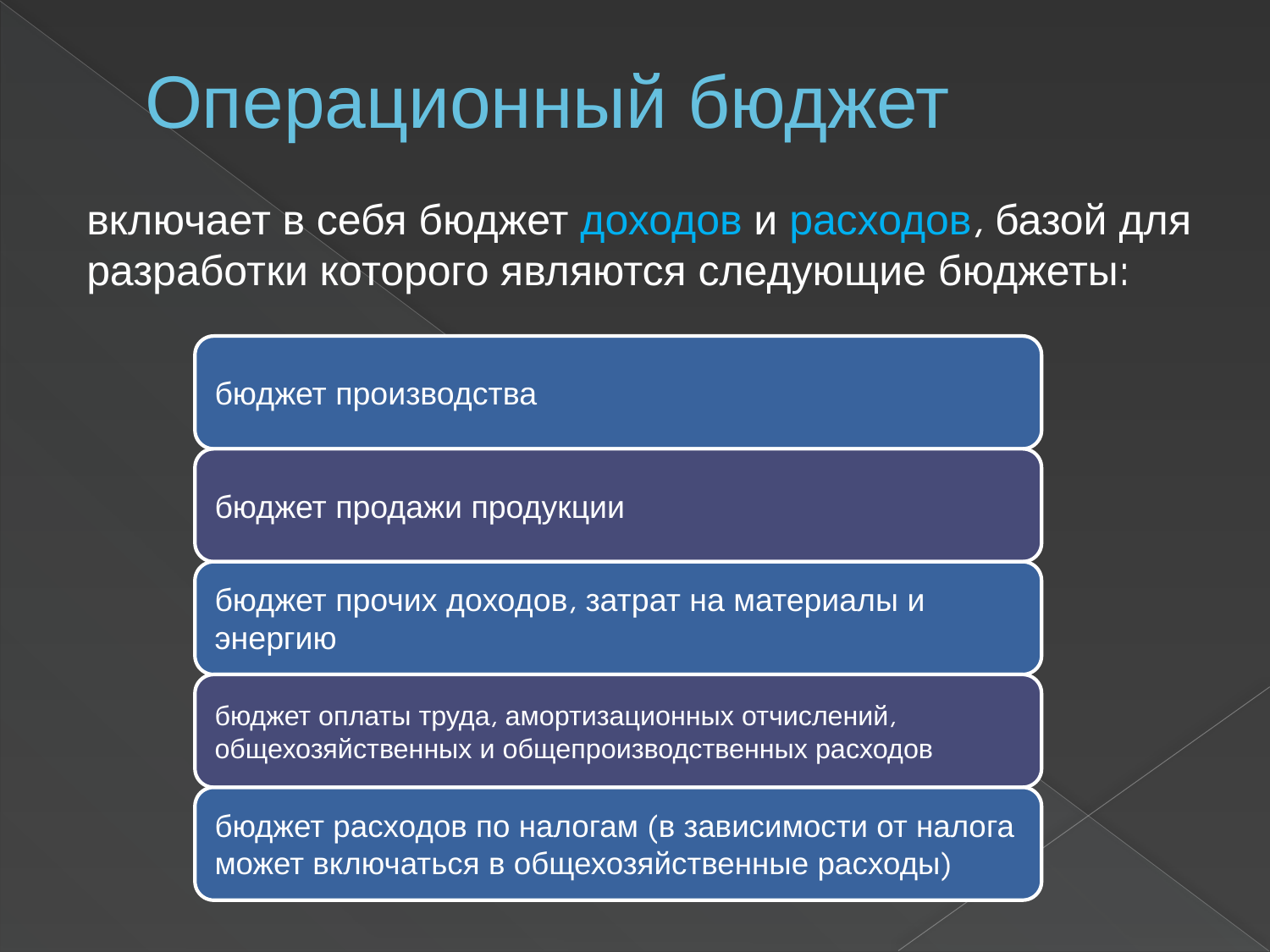

# Операционный бюджет
включает в себя бюджет доходов и расходов, базой для разработки которого являются следующие бюджеты:
бюджет производства
бюджет продажи продукции
бюджет прочих доходов, затрат на материалы и энергию
бюджет оплаты труда, амортизационных отчислений, общехозяйственных и общепроизводственных расходов
бюджет расходов по налогам (в зависимости от налога может включаться в общехозяйственные расходы)